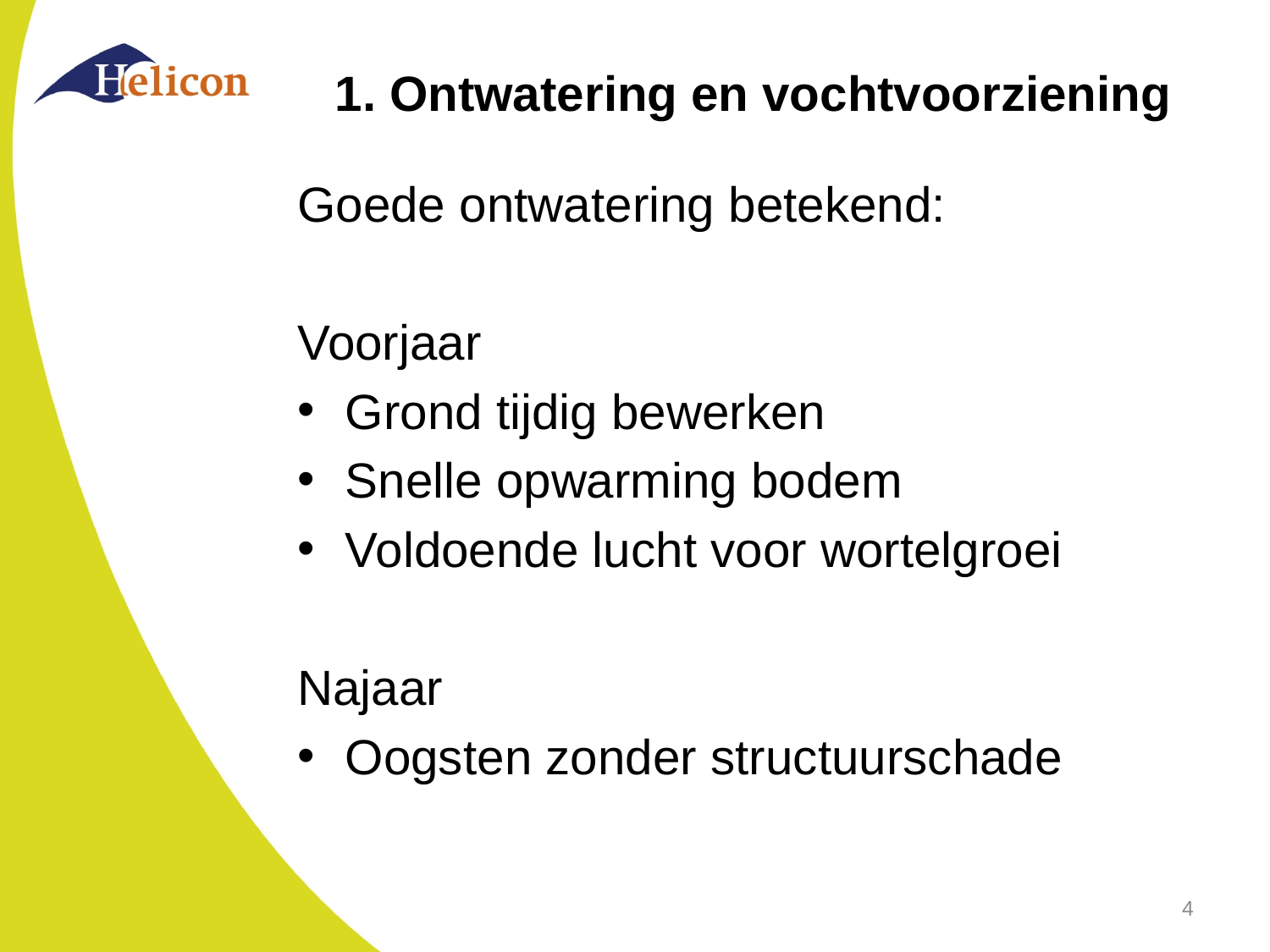

# 1. Ontwatering en vochtvoorziening
Goede ontwatering betekend:

Voorjaar
Grond tijdig bewerken
Snelle opwarming bodem
Voldoende lucht voor wortelgroei

Najaar
Oogsten zonder structuurschade

4